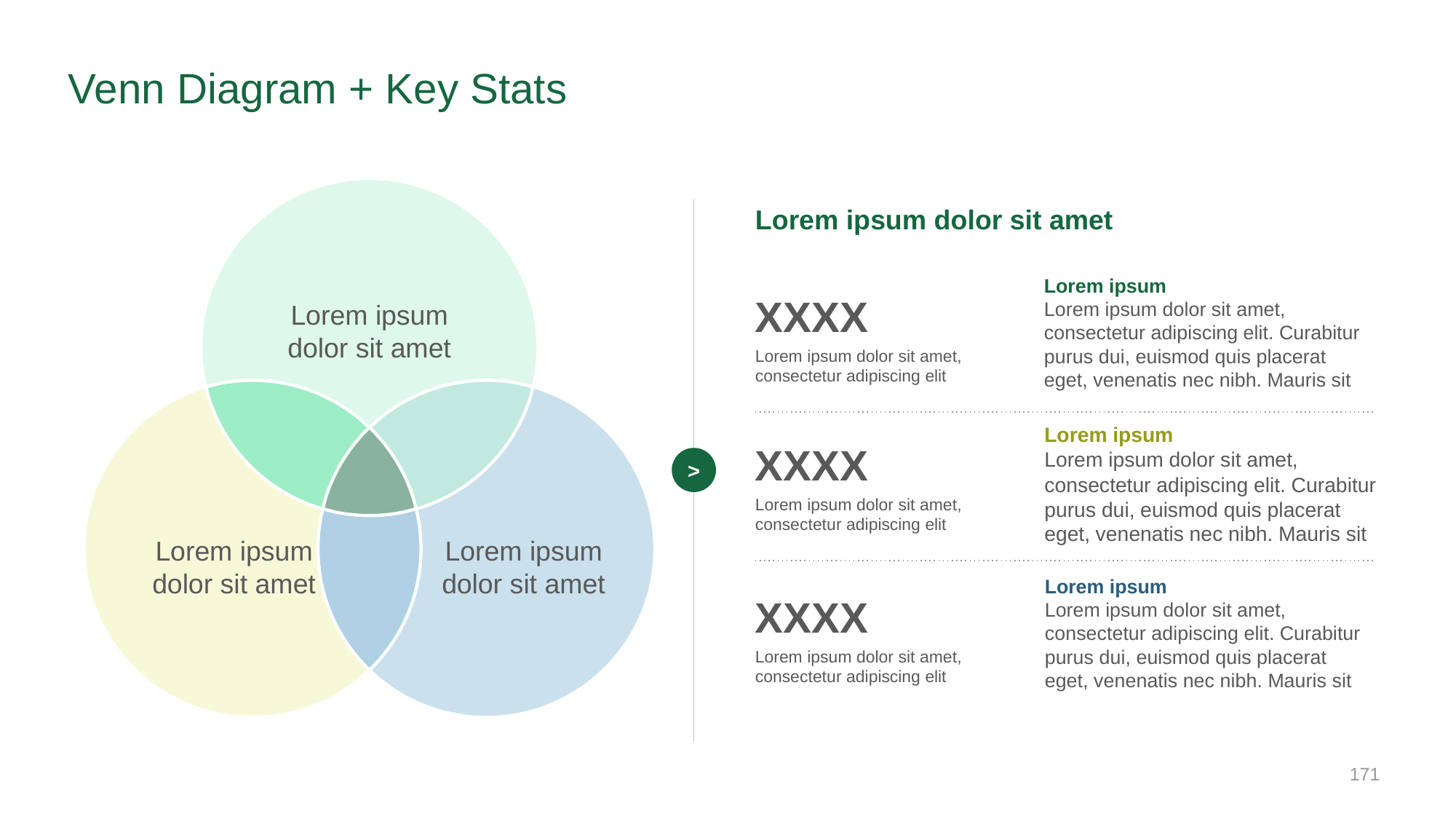

# Venn Diagram + Key Stats

Lorem ipsum dolor sit amet

Lorem ipsum dolor sit amet
Lorem ipsum dolor sit amet

Lorem ipsum dolor sit amet
Lorem ipsum
Lorem ipsum dolor sit amet, consectetur adipiscing elit. Curabitur purus dui, euismod quis placerat eget, venenatis nec nibh. Mauris sit
XXXX
Lorem ipsum dolor sit amet, consectetur adipiscing elit
Lorem ipsum
Lorem ipsum dolor sit amet, consectetur adipiscing elit. Curabitur purus dui, euismod quis placerat eget, venenatis nec nibh. Mauris sit
XXXX
>
Lorem ipsum dolor sit amet, consectetur adipiscing elit
Lorem ipsum
Lorem ipsum dolor sit amet, consectetur adipiscing elit. Curabitur purus dui, euismod quis placerat eget, venenatis nec nibh. Mauris sit
XXXX
Lorem ipsum dolor sit amet, consectetur adipiscing elit
171